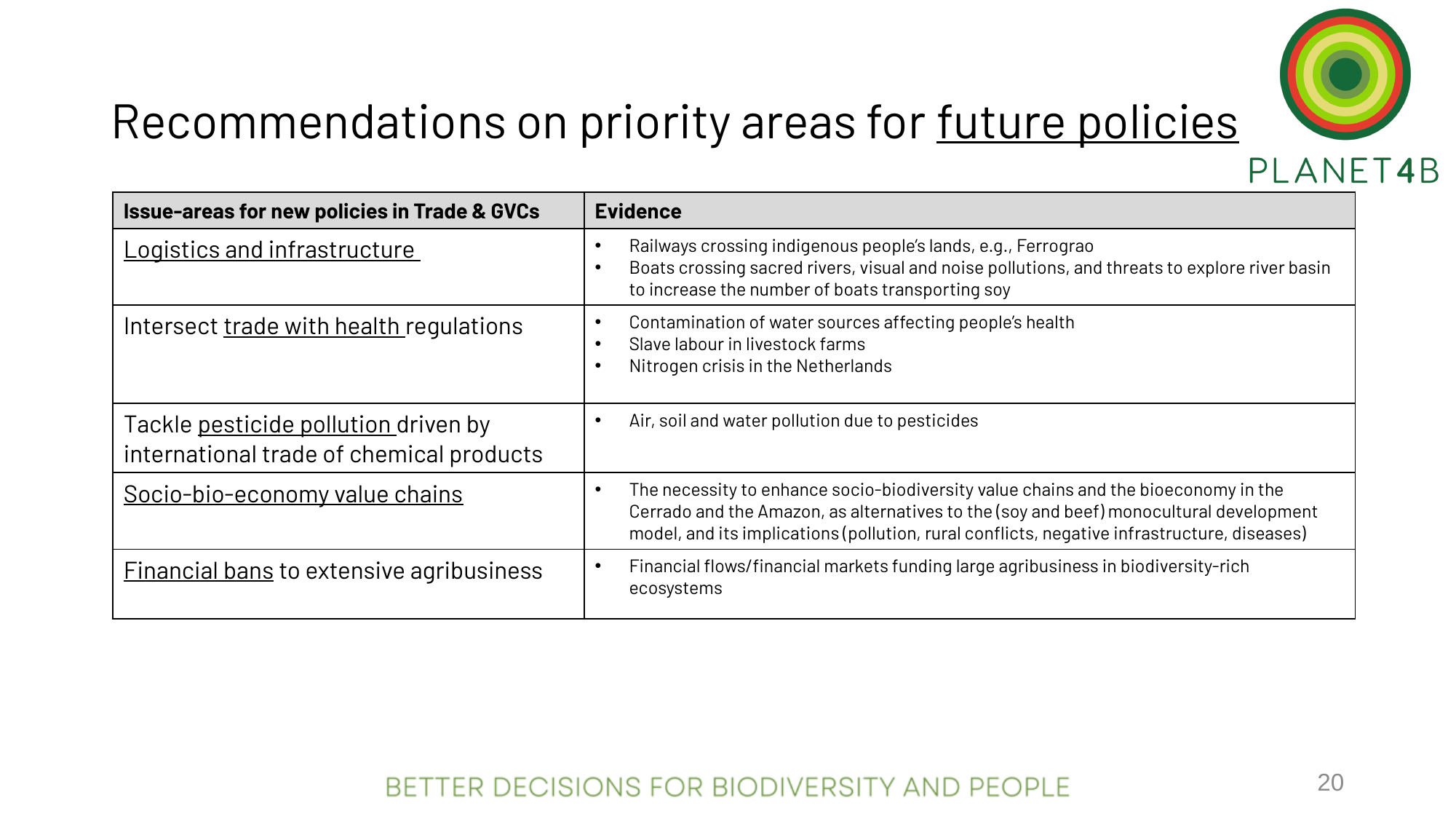

# Recommendations on priority areas for future policies
| Issue-areas for new policies in Trade & GVCs | Evidence |
| --- | --- |
| Logistics and infrastructure | Railways crossing indigenous people’s lands, e.g., Ferrograo Boats crossing sacred rivers, visual and noise pollutions, and threats to explore river basin to increase the number of boats transporting soy |
| Intersect trade with health regulations | Contamination of water sources affecting people’s health Slave labour in livestock farms Nitrogen crisis in the Netherlands |
| Tackle pesticide pollution driven by international trade of chemical products | Air, soil and water pollution due to pesticides |
| Socio-bio-economy value chains | The necessity to enhance socio-biodiversity value chains and the bioeconomy in the Cerrado and the Amazon, as alternatives to the (soy and beef) monocultural development model, and its implications (pollution, rural conflicts, negative infrastructure, diseases) |
| Financial bans to extensive agribusiness | Financial flows/financial markets funding large agribusiness in biodiversity-rich ecosystems |
20